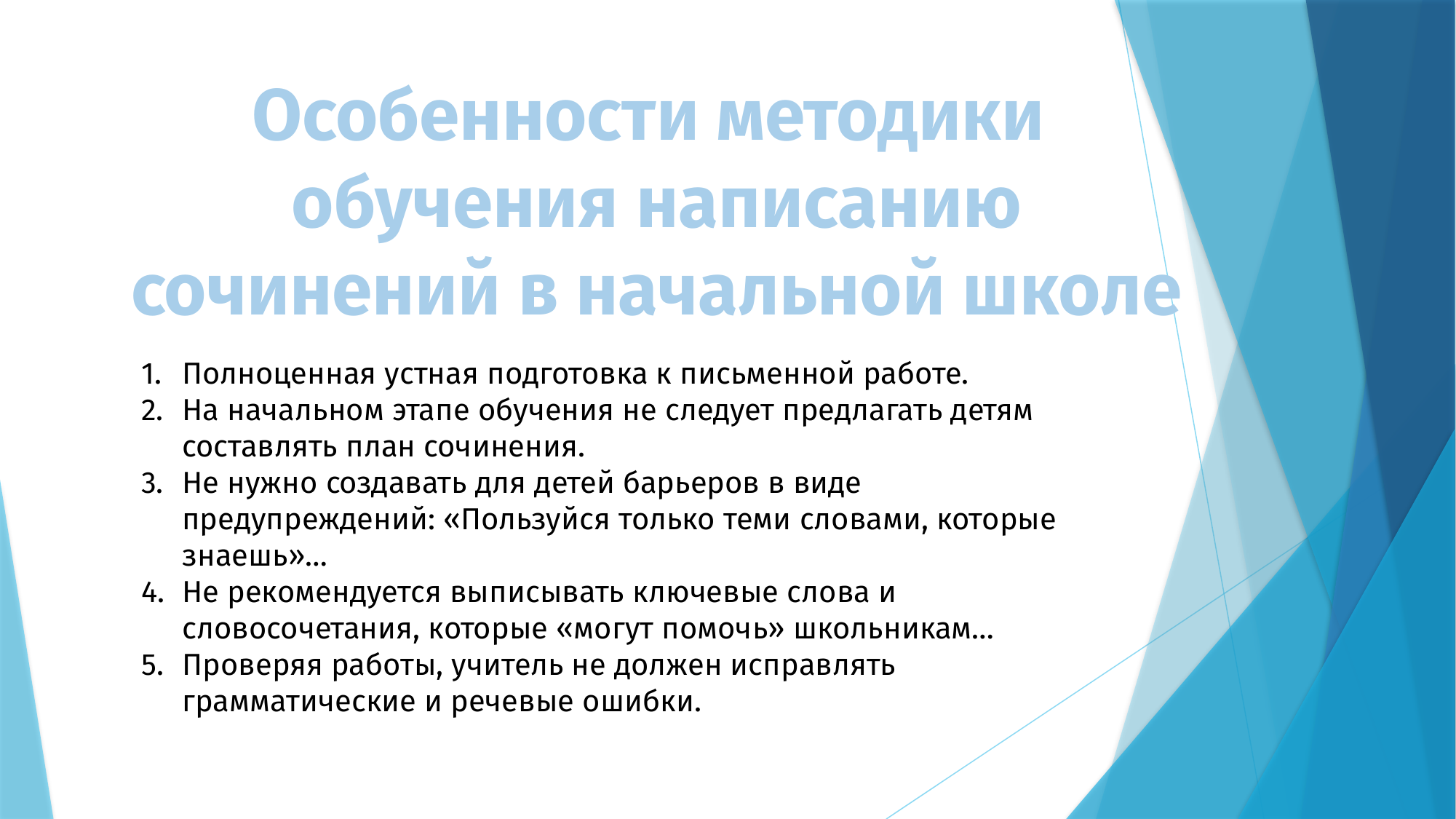

Особенности методики
обучения написанию
сочинений в начальной школе
Полноценная устная подготовка к письменной работе.
На начальном этапе обучения не следует предлагать детям составлять план сочинения.
Не нужно создавать для детей барьеров в виде предупреждений: «Пользуйся только теми словами, которые знаешь»…
Не рекомендуется выписывать ключевые слова и словосочетания, которые «могут помочь» школьникам…
Проверяя работы, учитель не должен исправлять грамматические и речевые ошибки.